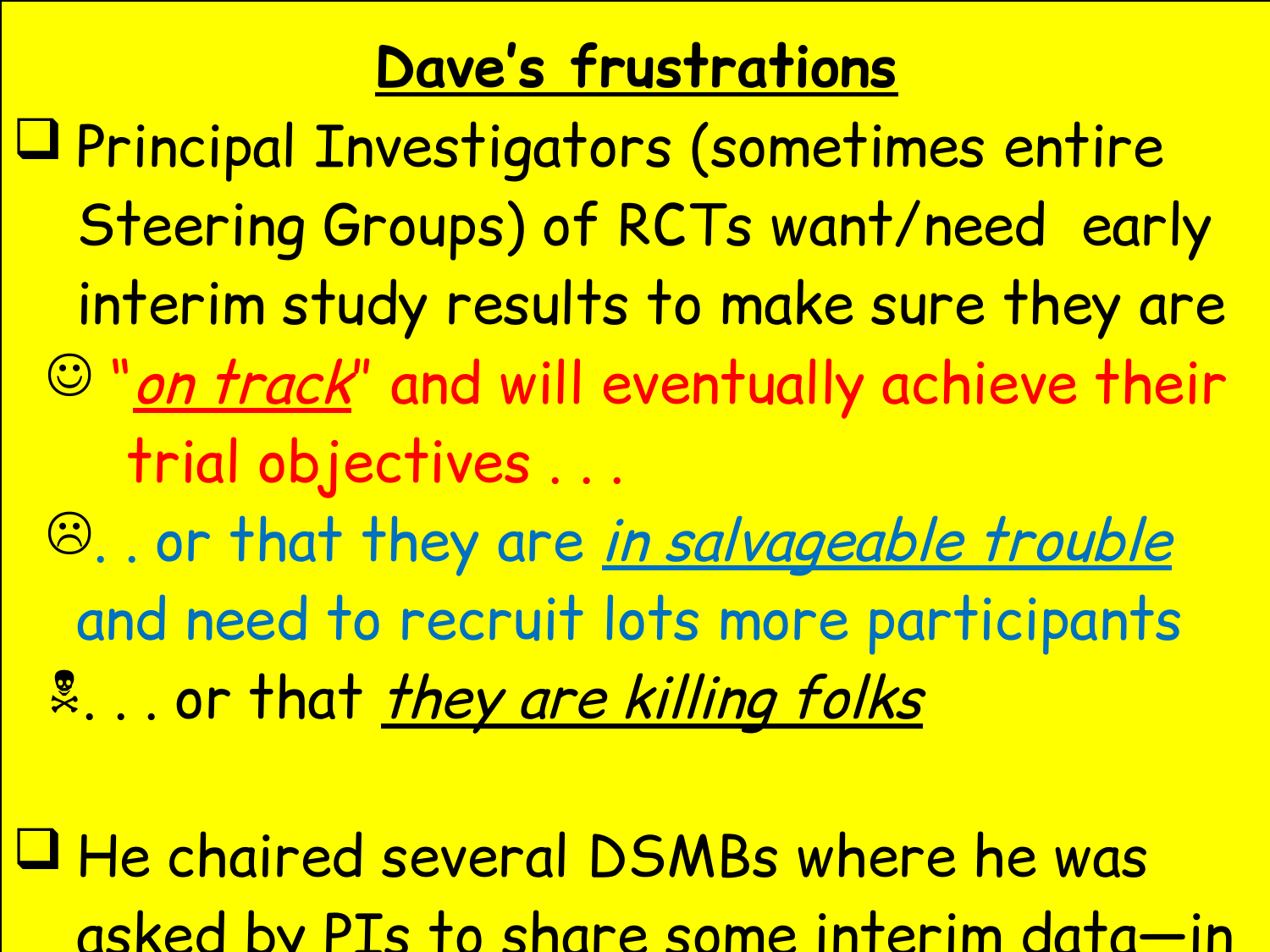

| Dave’s frustrations Principal Investigators (sometimes entire Steering Groups) of RCTs want/need early interim study results to make sure they are “on track” and will eventually achieve their trial objectives . . . . . or that they are in salvageable trouble and need to recruit lots more participants . . . or that they are killing folks He chaired several DSMBs where he was asked by PIs to share some interim data—in particular, the “interim composite rate” |
| --- |